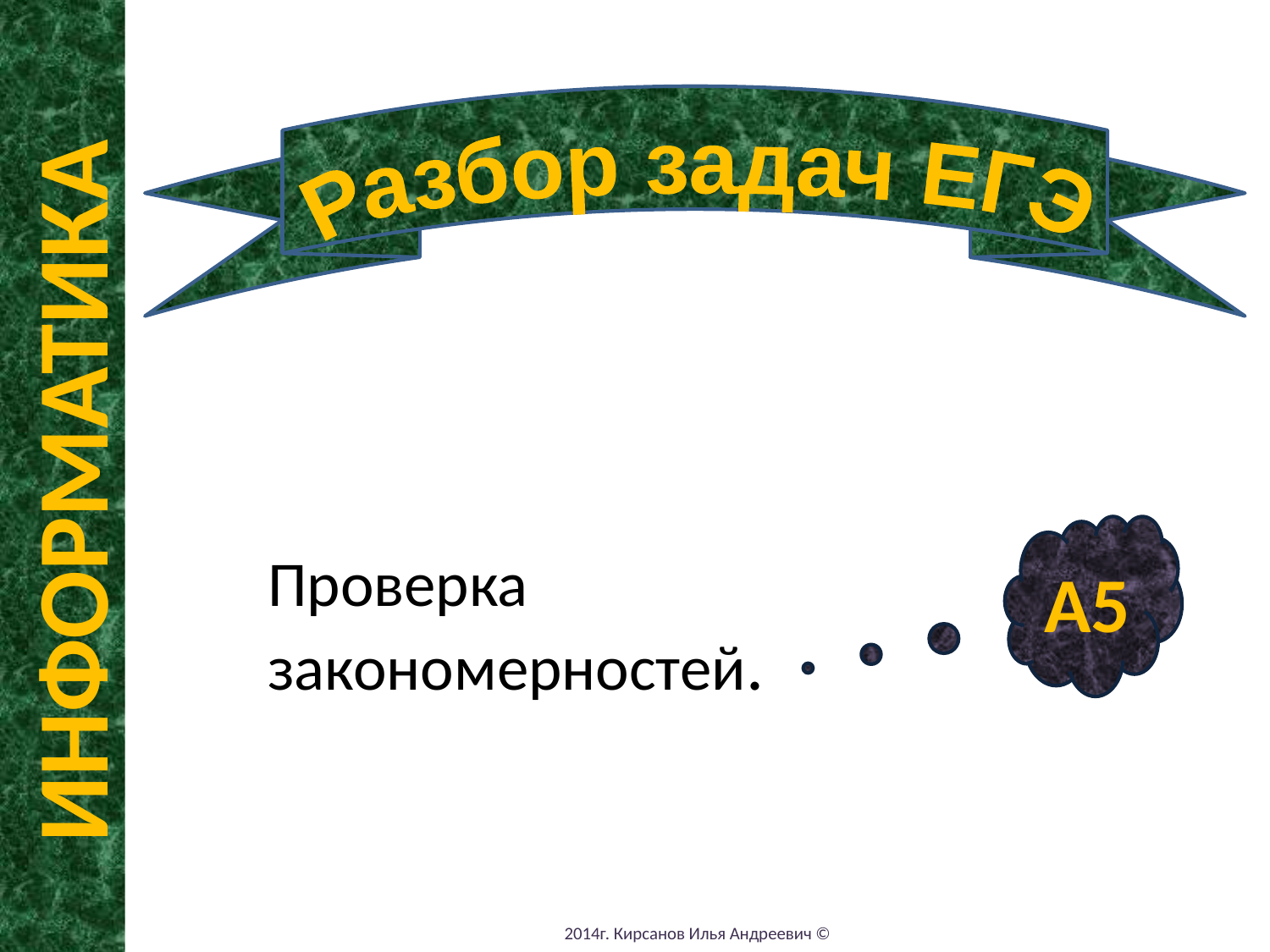

Разбор задач ЕГЭ
ИНФОРМАТИКА
Проверка закономерностей.
А5
2014г. Кирсанов Илья Андреевич ©